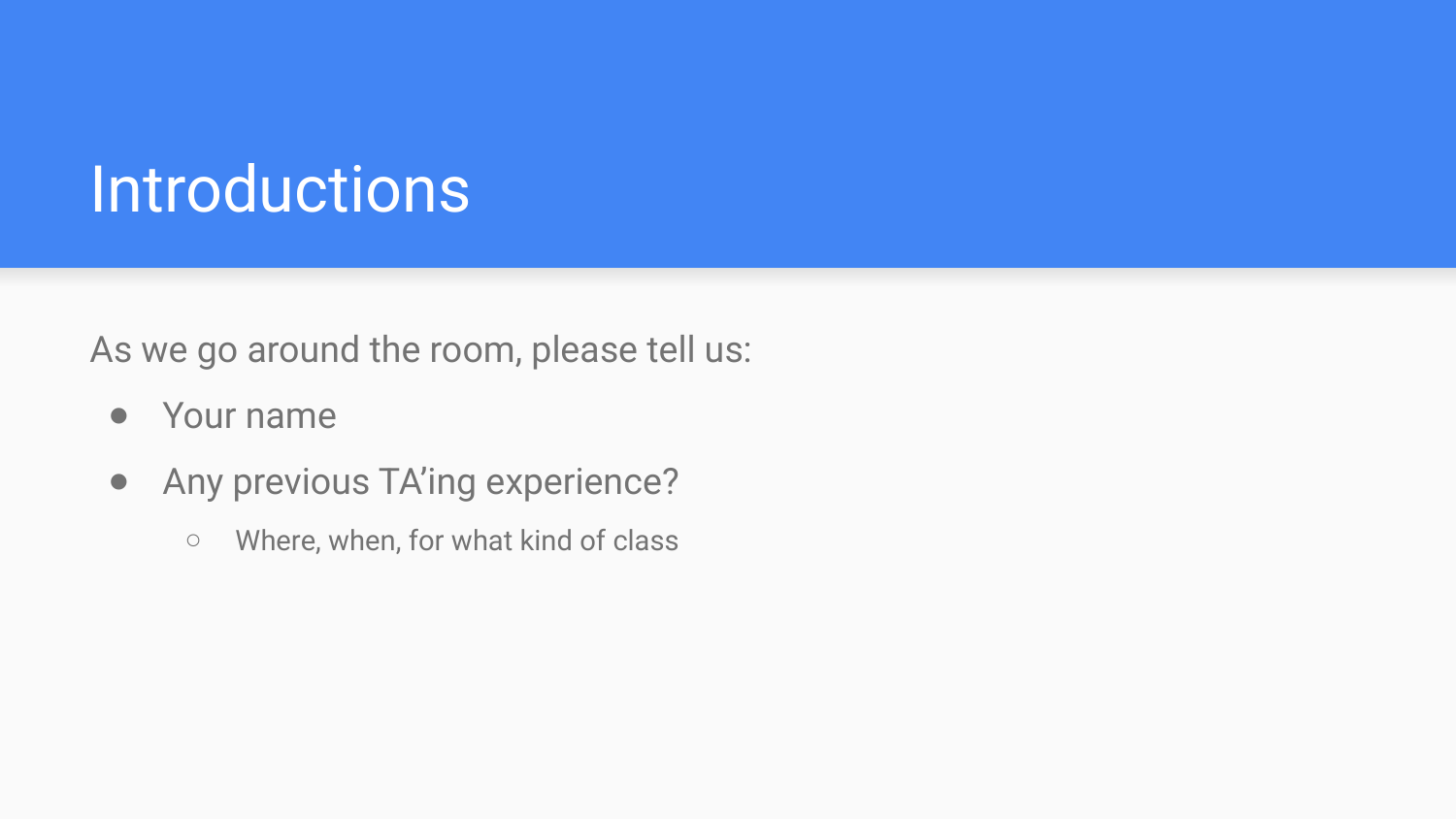

# Introductions
As we go around the room, please tell us:
Your name
Any previous TA’ing experience?
Where, when, for what kind of class